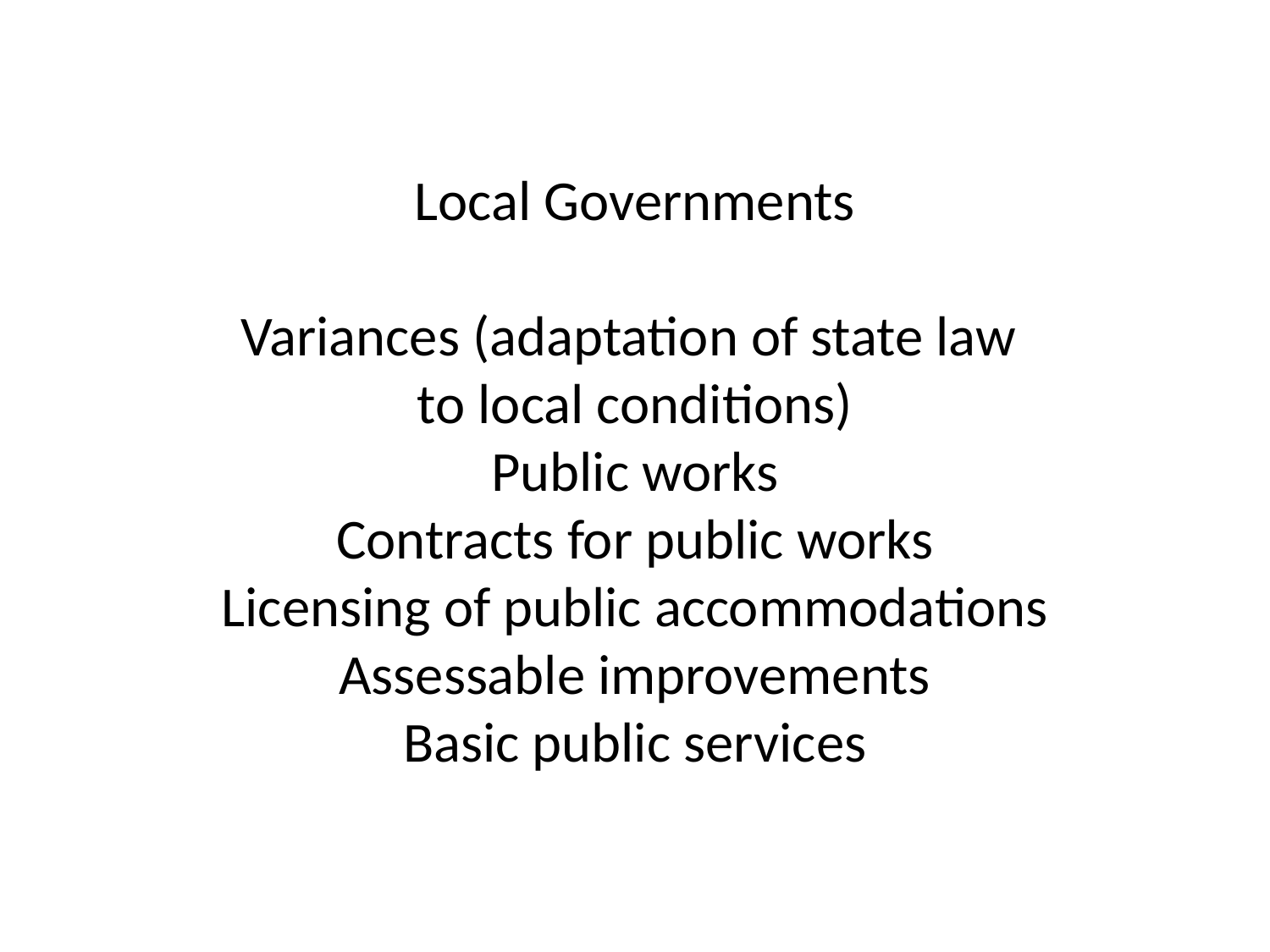

# Local Governments Variances (adaptation of state law to local conditions) Public works Contracts for public works Licensing of public accommodations Assessable improvements Basic public services